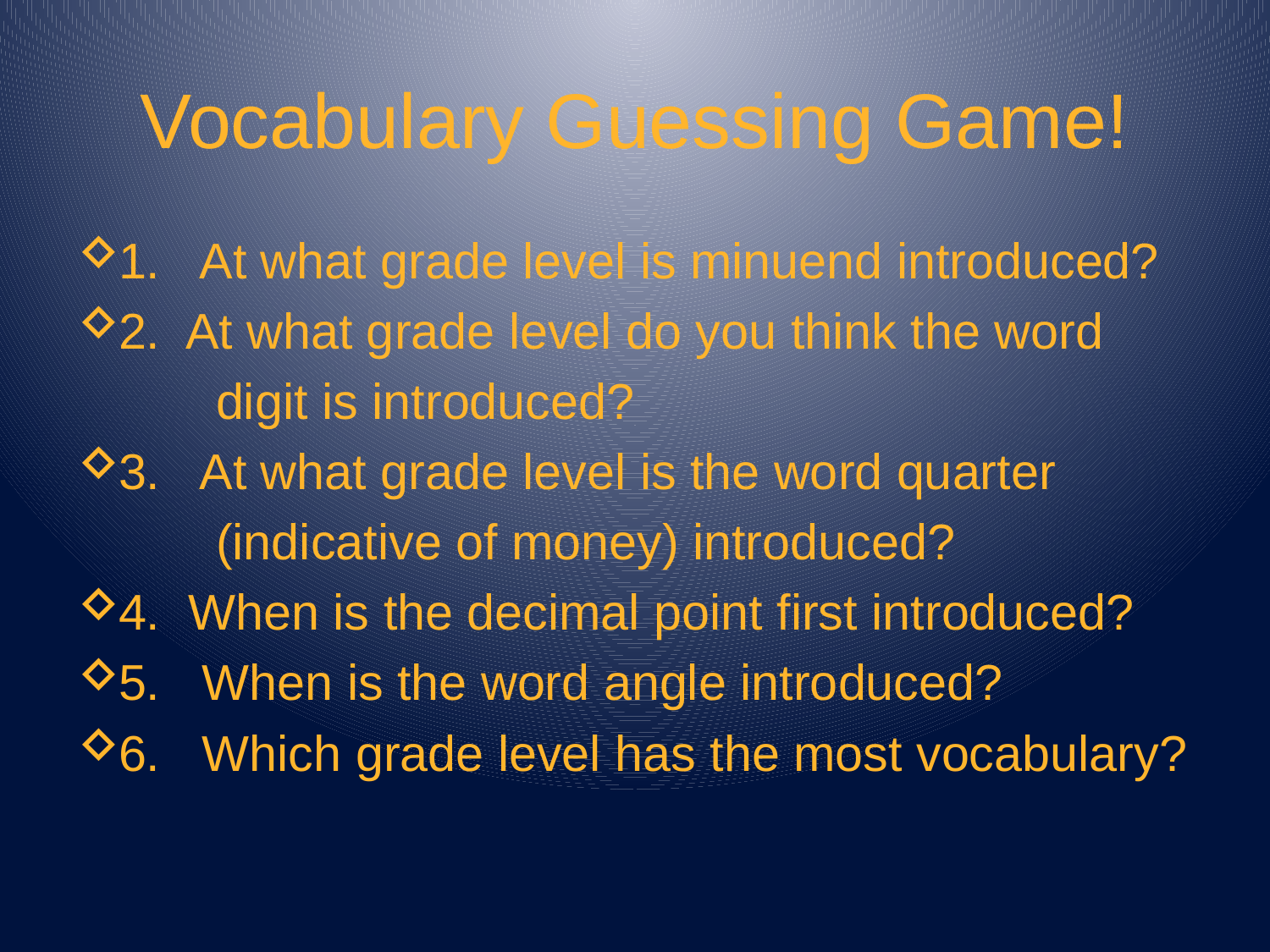

# Vocabulary Guessing Game!
1.   At what grade level is minuend introduced?
2.  At what grade level do you think the word
          digit is introduced?
3.   At what grade level is the word quarter
          (indicative of money) introduced?
4.  When is the decimal point first introduced?
5.   When is the word angle introduced?
6.   Which grade level has the most vocabulary?